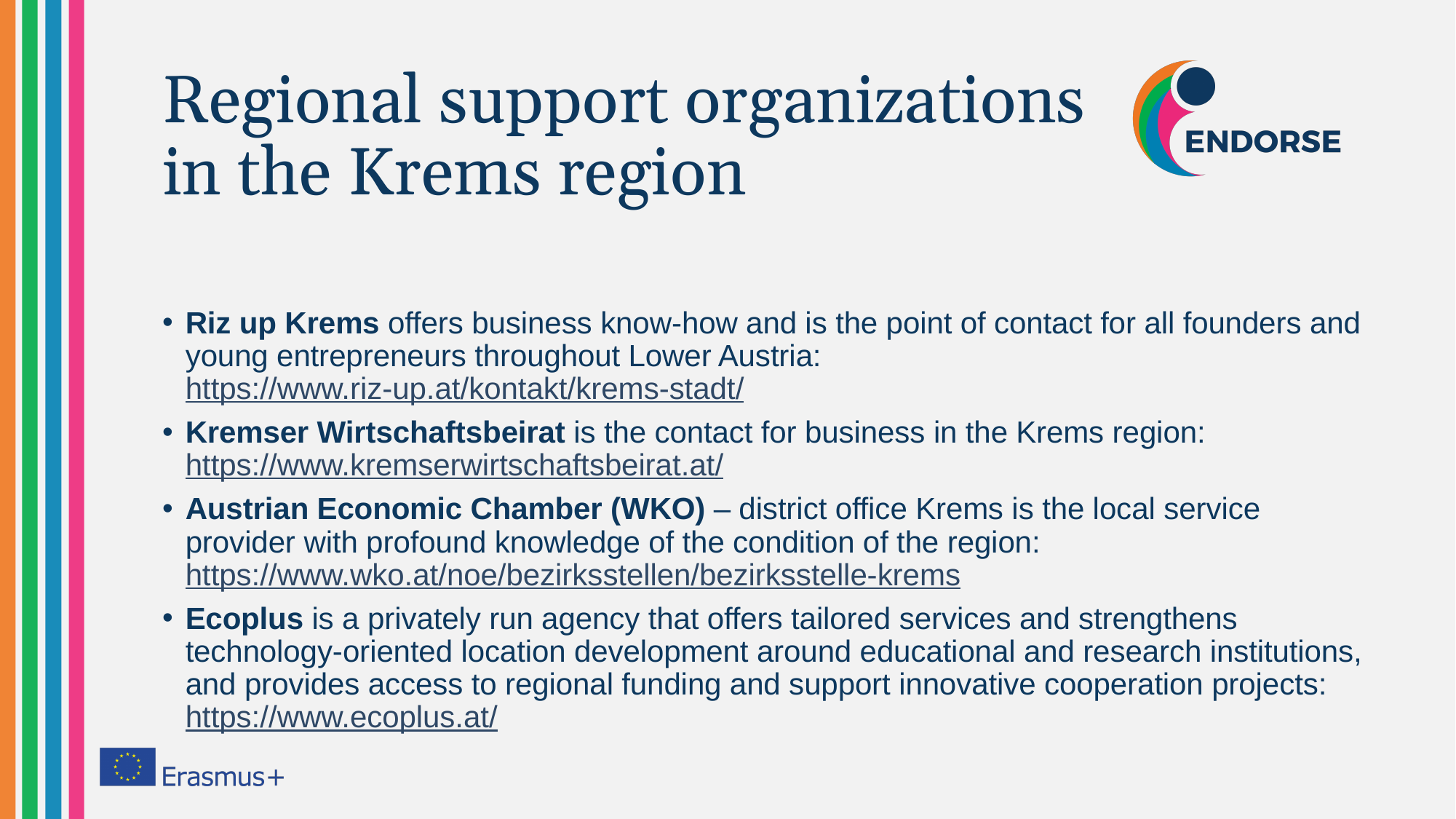

# Regional support organizations in the Krems region

Riz up Krems offers business know-how and is the point of contact for all founders and young entrepreneurs throughout Lower Austria: https://www.riz-up.at/kontakt/krems-stadt/
Kremser Wirtschaftsbeirat is the contact for business in the Krems region: https://www.kremserwirtschaftsbeirat.at/
Austrian Economic Chamber (WKO) – district office Krems is the local service provider with profound knowledge of the condition of the region: https://www.wko.at/noe/bezirksstellen/bezirksstelle-krems
Ecoplus is a privately run agency that offers tailored services and strengthens technology-oriented location development around educational and research institutions, and provides access to regional funding and support innovative cooperation projects: https://www.ecoplus.at/